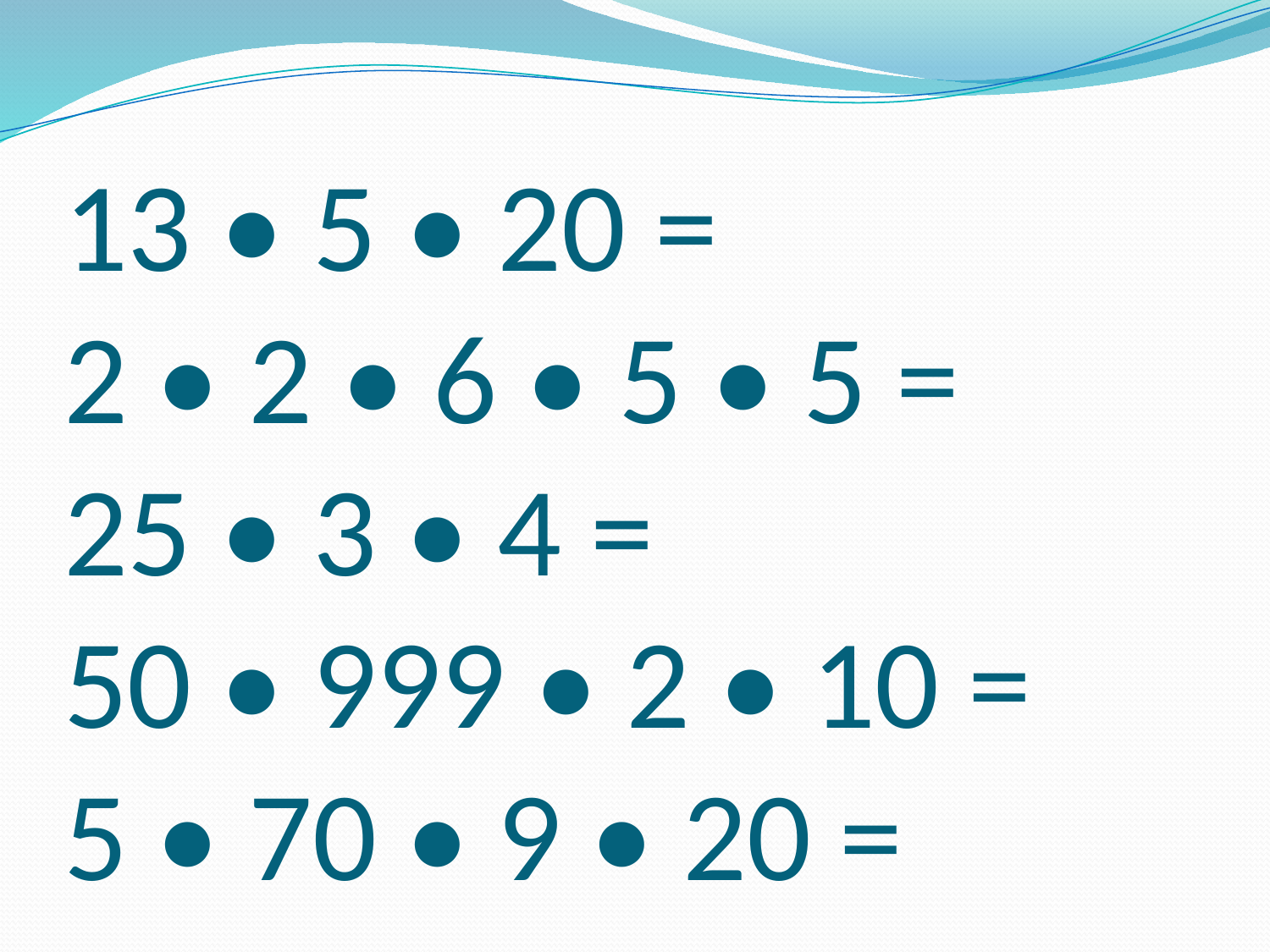

# 13 • 5 • 20 = 2 • 2 • 6 • 5 • 5 = 25 • 3 • 4 = 50 • 999 • 2 • 10 = 5 • 70 • 9 • 20 =